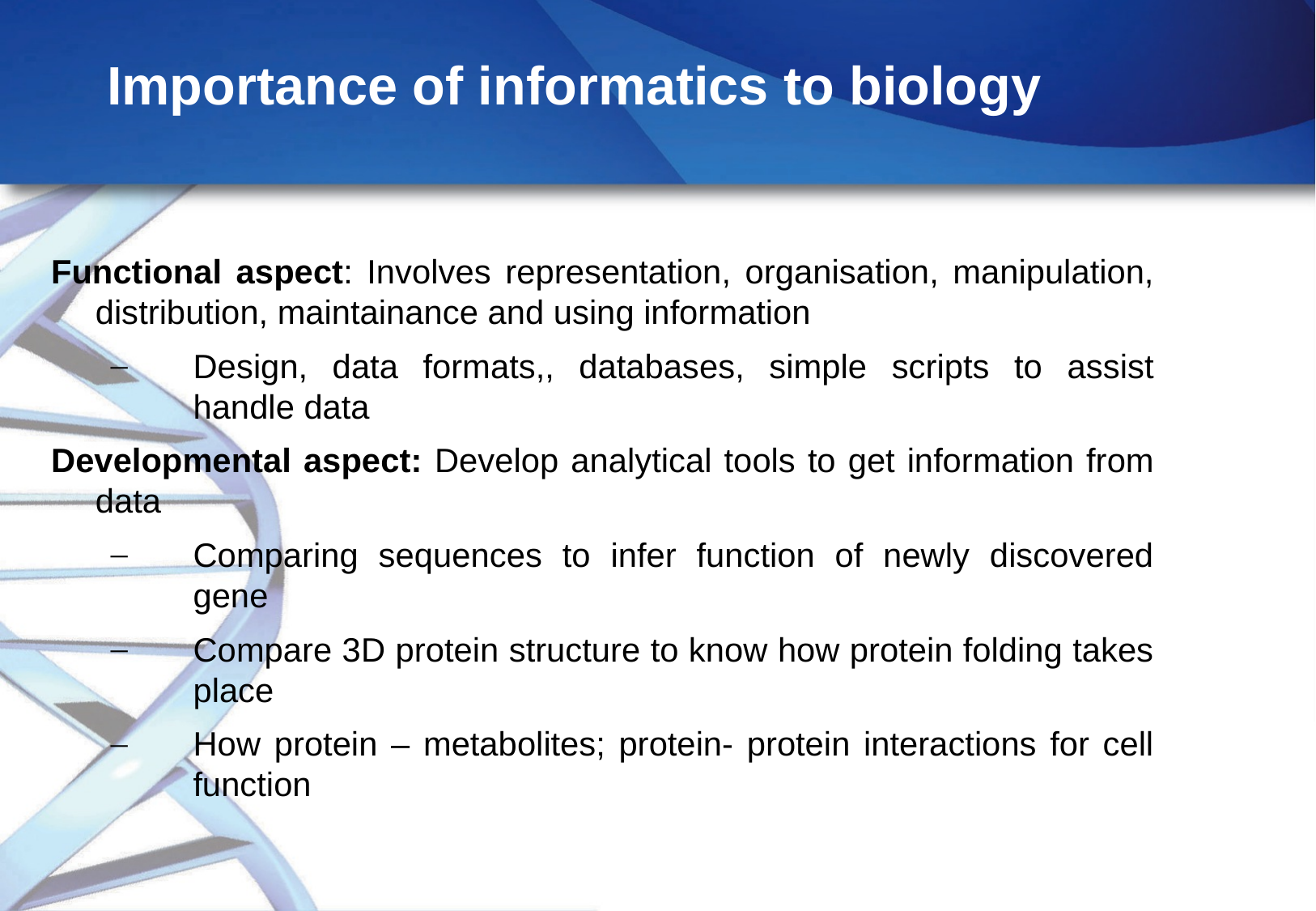

Importance of informatics to biology
Functional aspect: Involves representation, organisation, manipulation, distribution, maintainance and using information
Design, data formats,, databases, simple scripts to assist handle data
Developmental aspect: Develop analytical tools to get information from data
Comparing sequences to infer function of newly discovered gene
Compare 3D protein structure to know how protein folding takes place
How protein – metabolites; protein- protein interactions for cell function